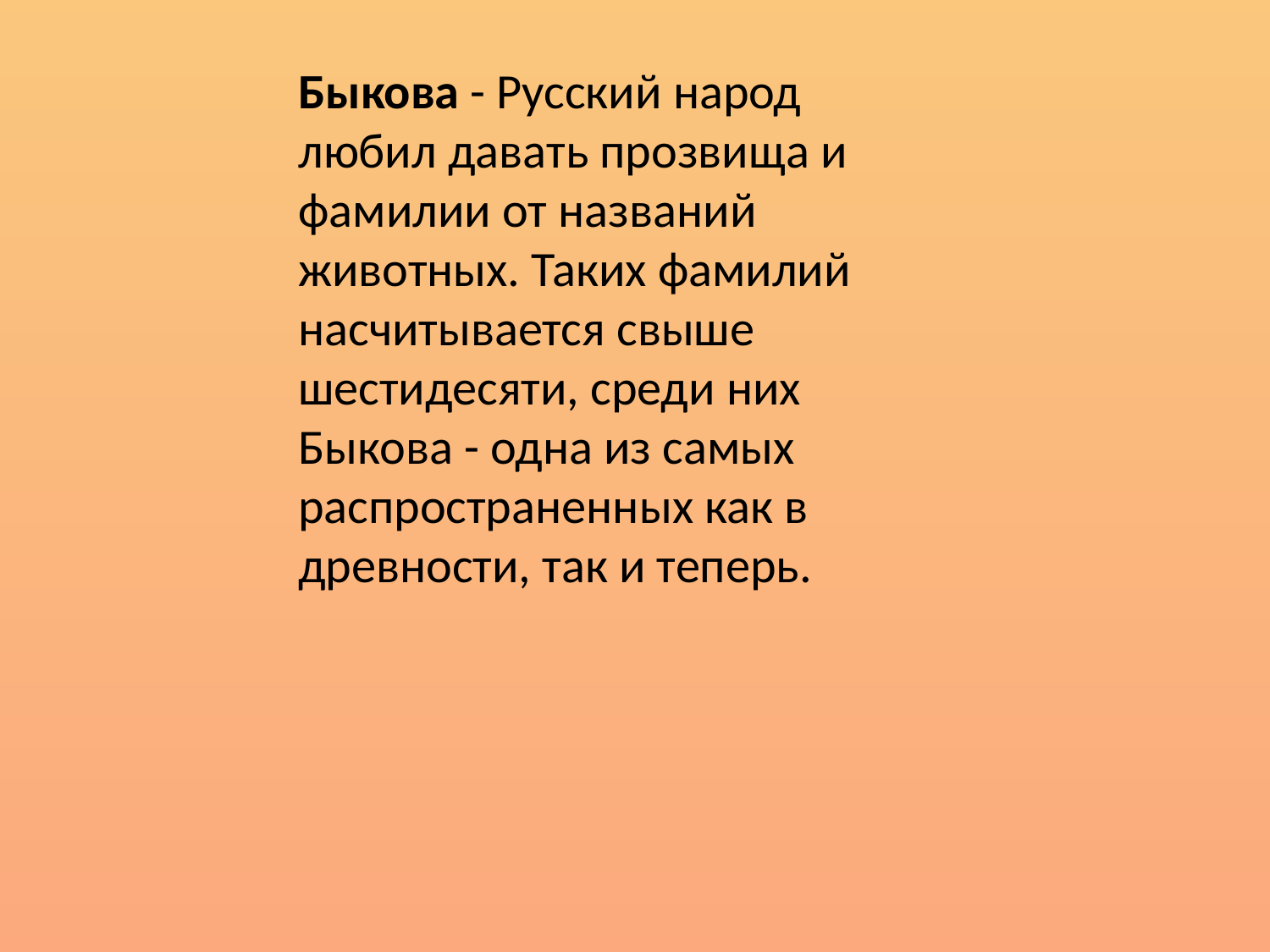

Быкова - Русский народ любил давать прозвища и фамилии от названий животных. Таких фамилий насчитывается свыше шестидесяти, среди них Быкова - одна из самых распространенных как в древности, так и теперь.